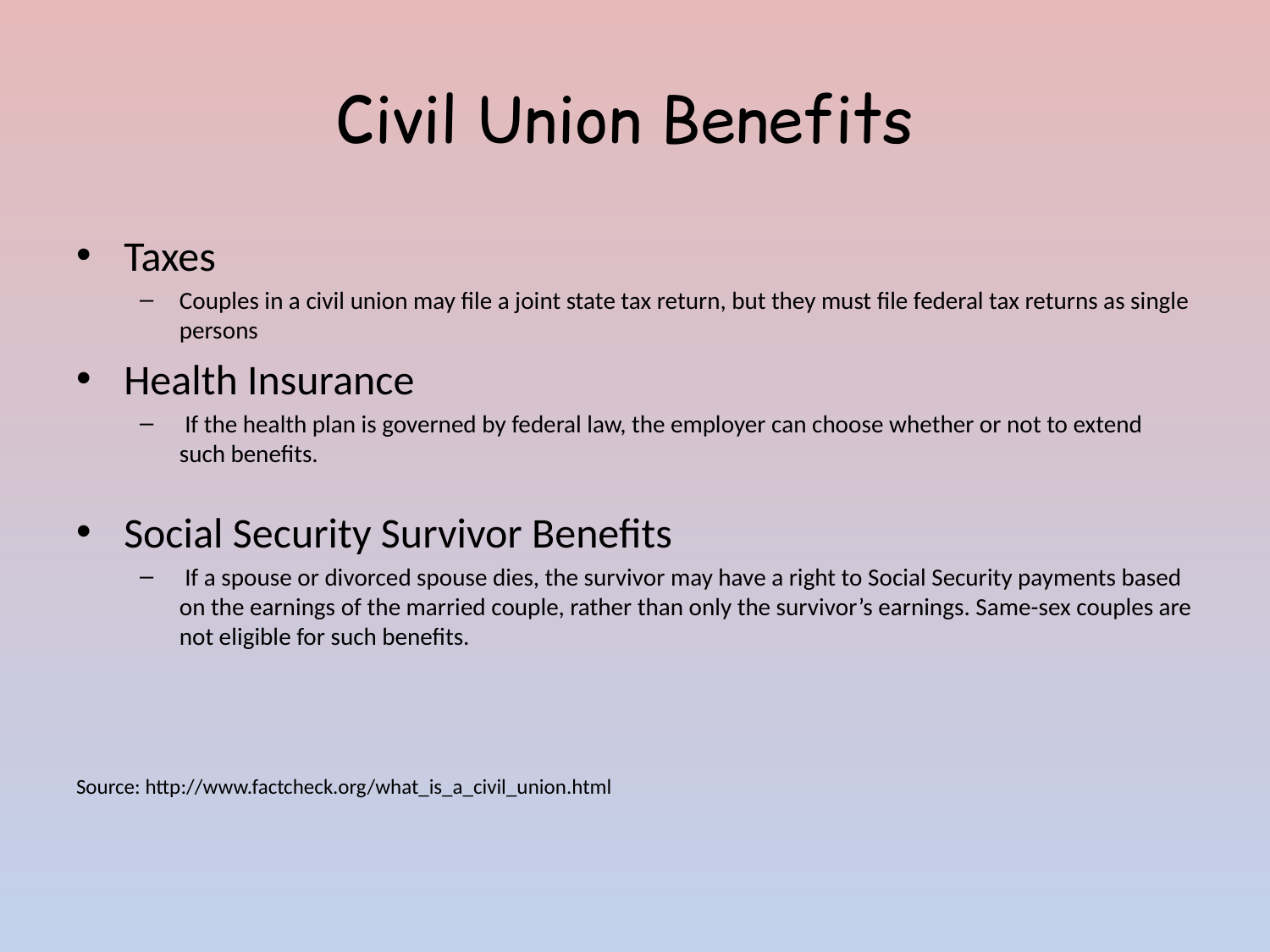

# Civil Union Benefits
Taxes
Couples in a civil union may file a joint state tax return, but they must file federal tax returns as single persons
Health Insurance
 If the health plan is governed by federal law, the employer can choose whether or not to extend such benefits.
Social Security Survivor Benefits
 If a spouse or divorced spouse dies, the survivor may have a right to Social Security payments based on the earnings of the married couple, rather than only the survivor’s earnings. Same-sex couples are not eligible for such benefits.

Source: http://www.factcheck.org/what_is_a_civil_union.html